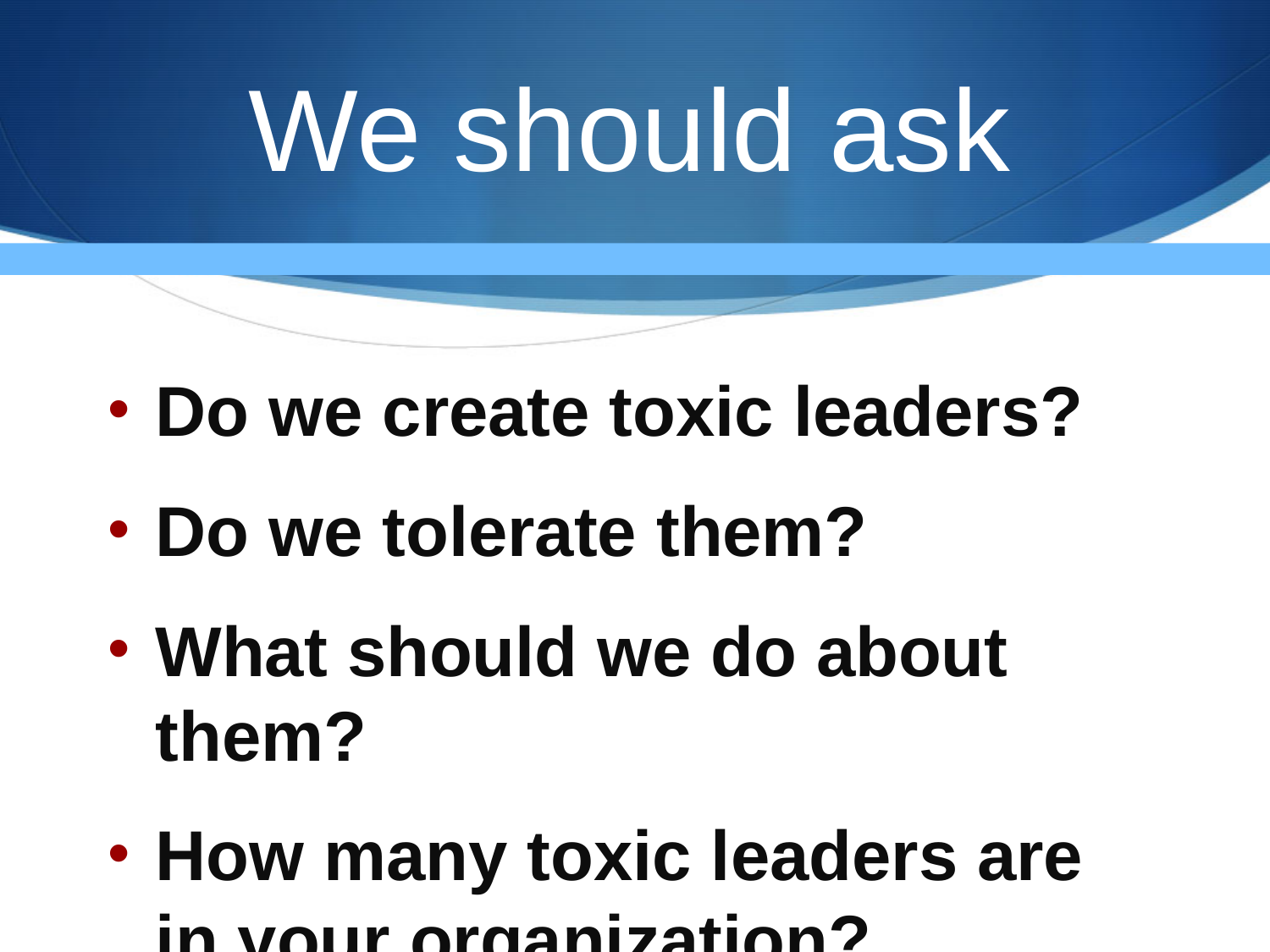

# We should ask
Do we create toxic leaders?
Do we tolerate them?
What should we do about them?
How many toxic leaders are in your organization?